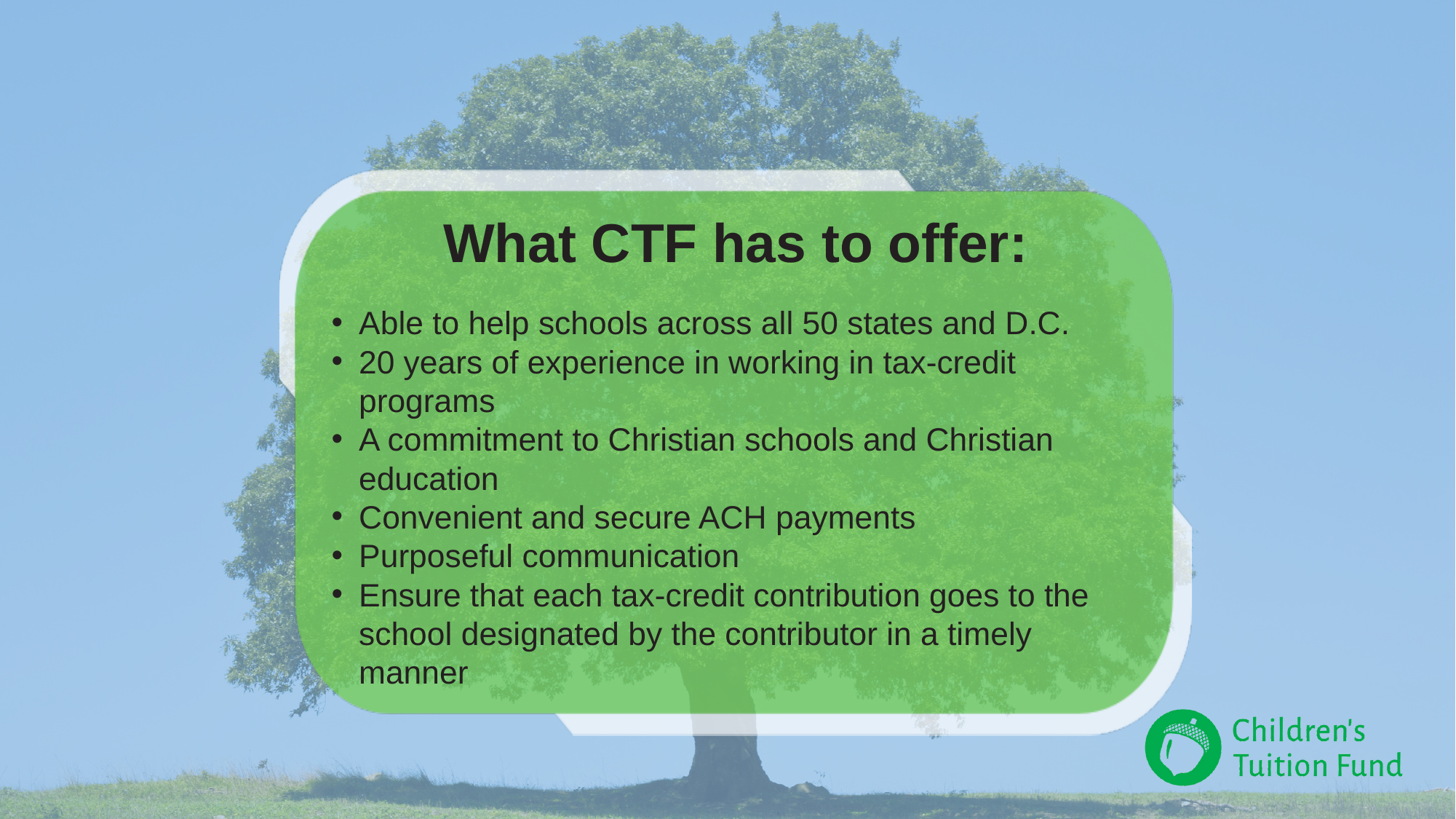

What CTF has to offer:

Able to help schools across all 50 states and D.C.
20 years of experience in working in tax-credit programs
A commitment to Christian schools and Christian education
Convenient and secure ACH payments
Purposeful communication
Ensure that each tax-credit contribution goes to the school designated by the contributor in a timely manner